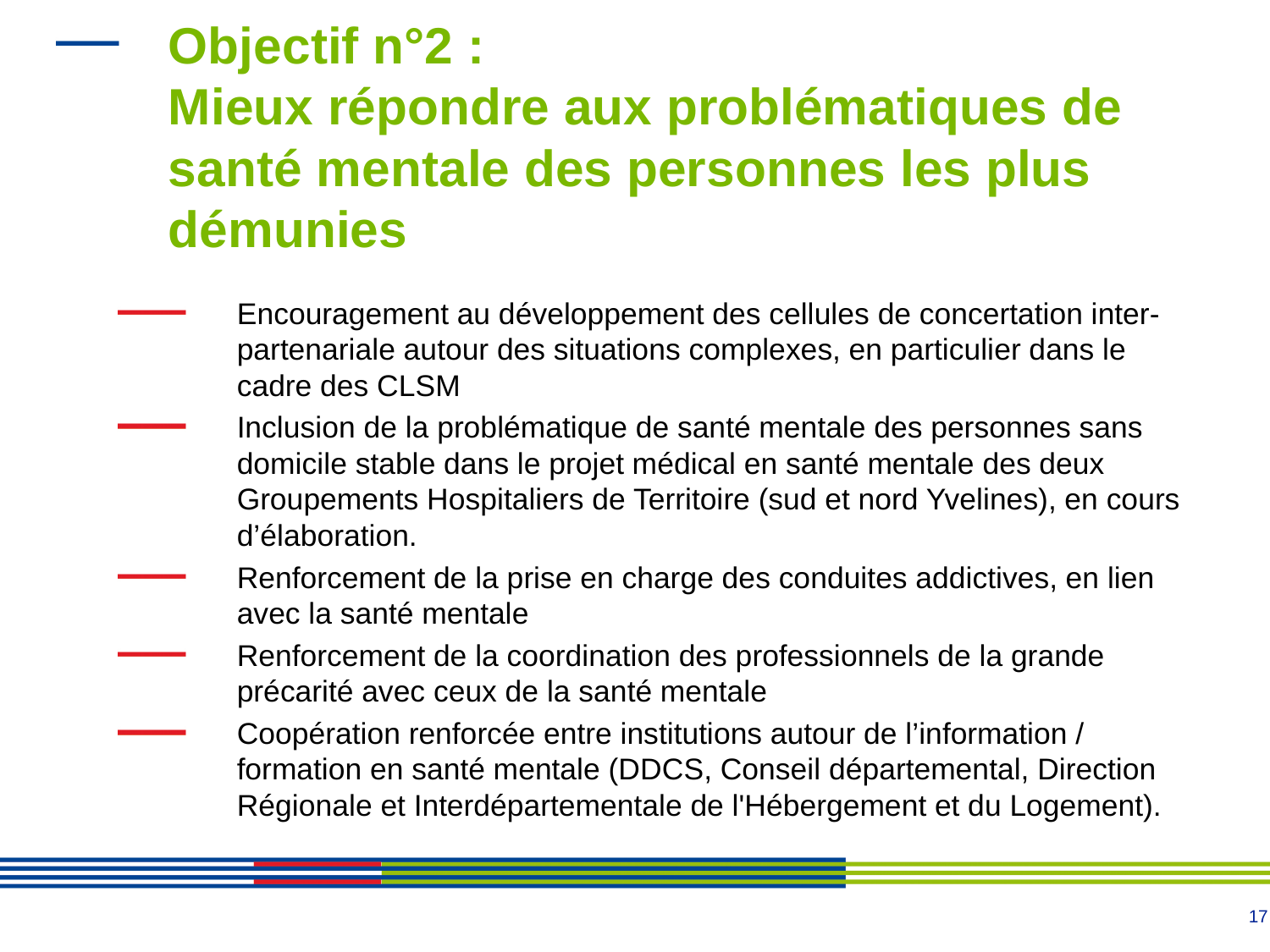

# Objectif n°2 : Mieux répondre aux problématiques de santé mentale des personnes les plus démunies

Encouragement au développement des cellules de concertation inter-partenariale autour des situations complexes, en particulier dans le cadre des CLSM
Inclusion de la problématique de santé mentale des personnes sans domicile stable dans le projet médical en santé mentale des deux Groupements Hospitaliers de Territoire (sud et nord Yvelines), en cours d’élaboration.
Renforcement de la prise en charge des conduites addictives, en lien avec la santé mentale
Renforcement de la coordination des professionnels de la grande précarité avec ceux de la santé mentale
Coopération renforcée entre institutions autour de l’information / formation en santé mentale (DDCS, Conseil départemental, Direction Régionale et Interdépartementale de l'Hébergement et du Logement).